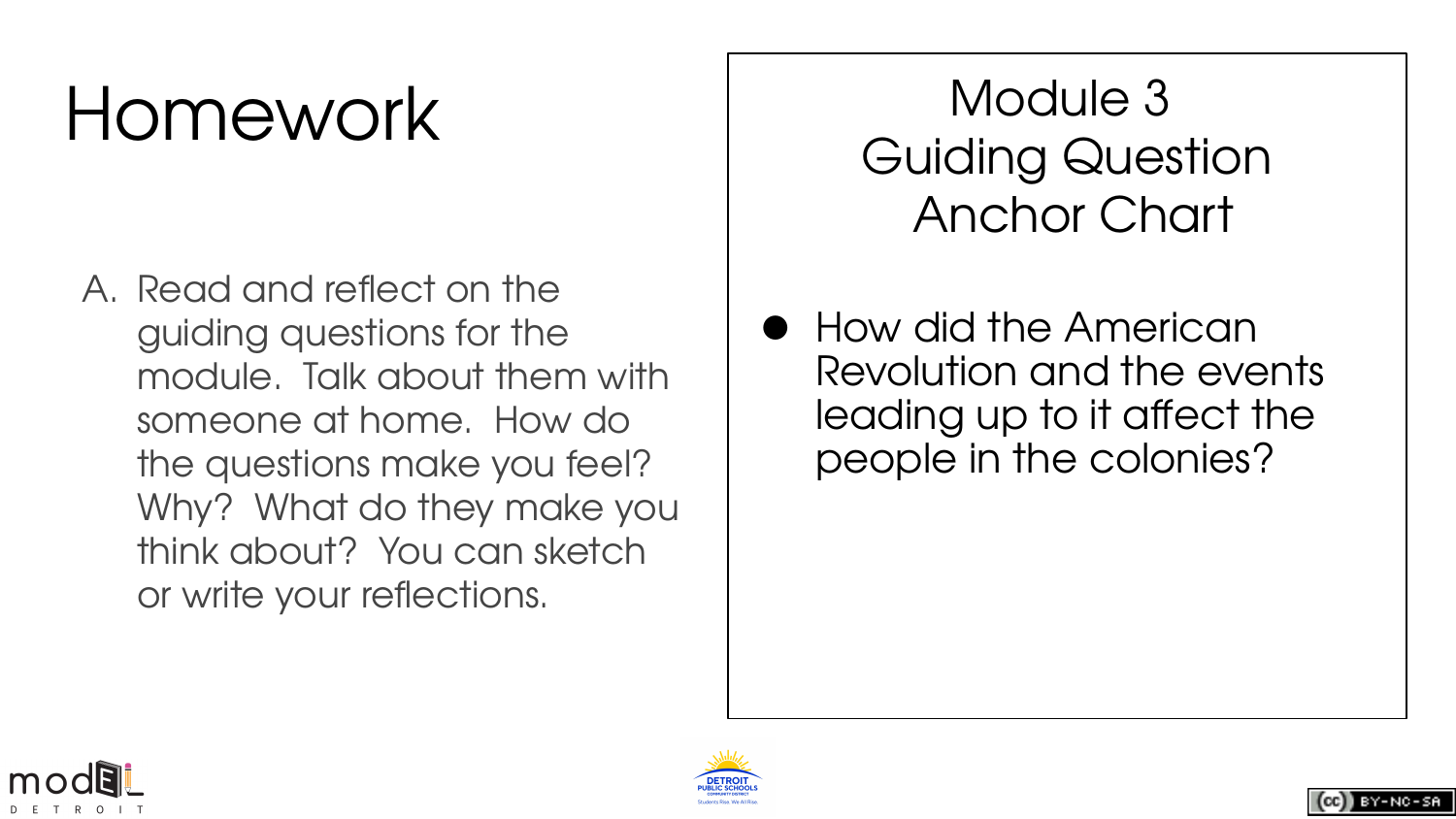

# Homework
Module 3
Guiding Question
 Anchor Chart

How did the American Revolution and the events leading up to it affect the people in the colonies?

Read and reflect on the guiding questions for the module.  Talk about them with someone at home.  How do the questions make you feel?  Why?  What do they make you think about?  You can sketch or write your reflections.